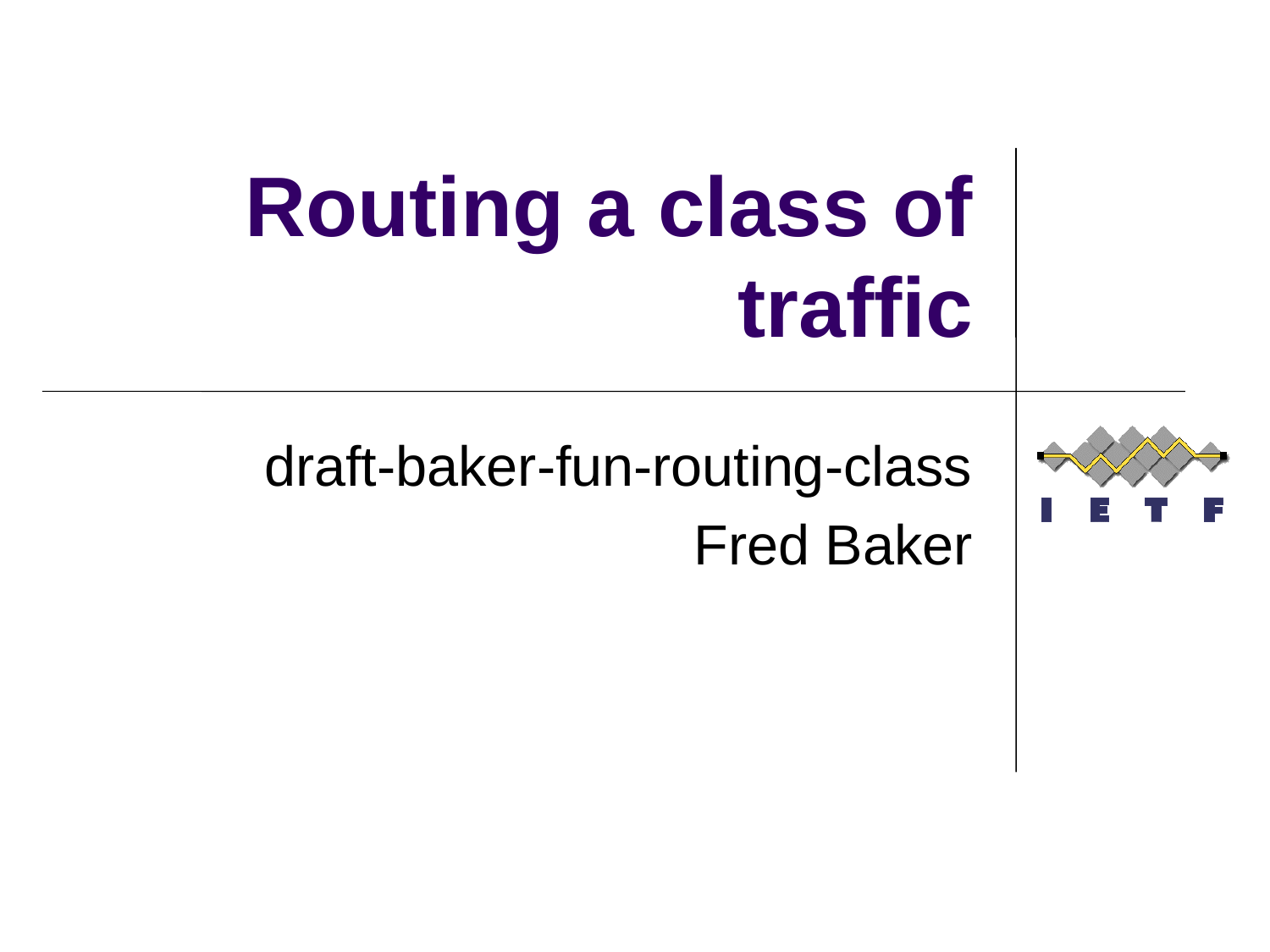

# Routing a class of traffic
draft-baker-fun-routing-class
Fred Baker